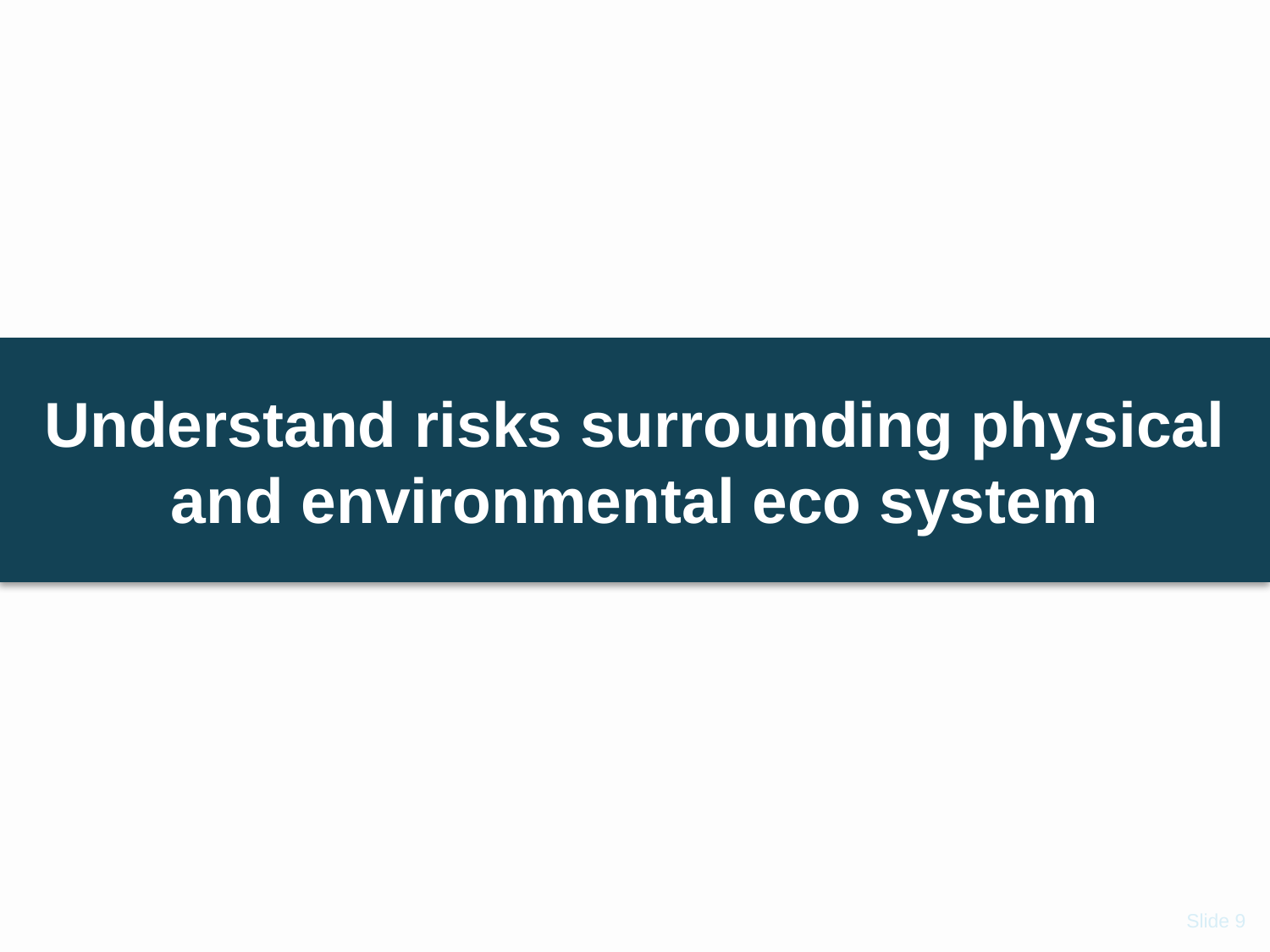

Understand risks surrounding physical and environmental eco system

Slide 9